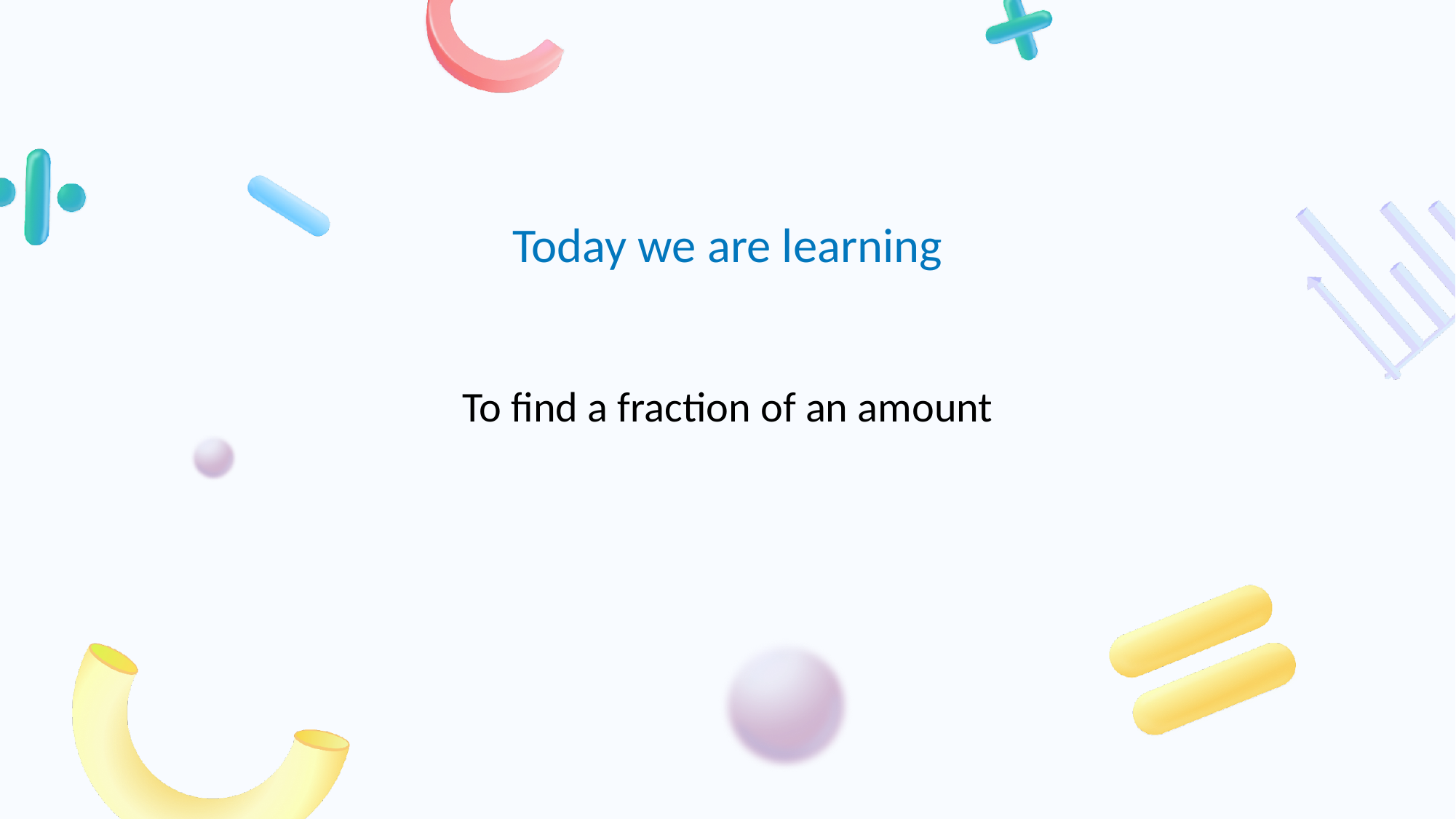

# To find a fraction of an amount